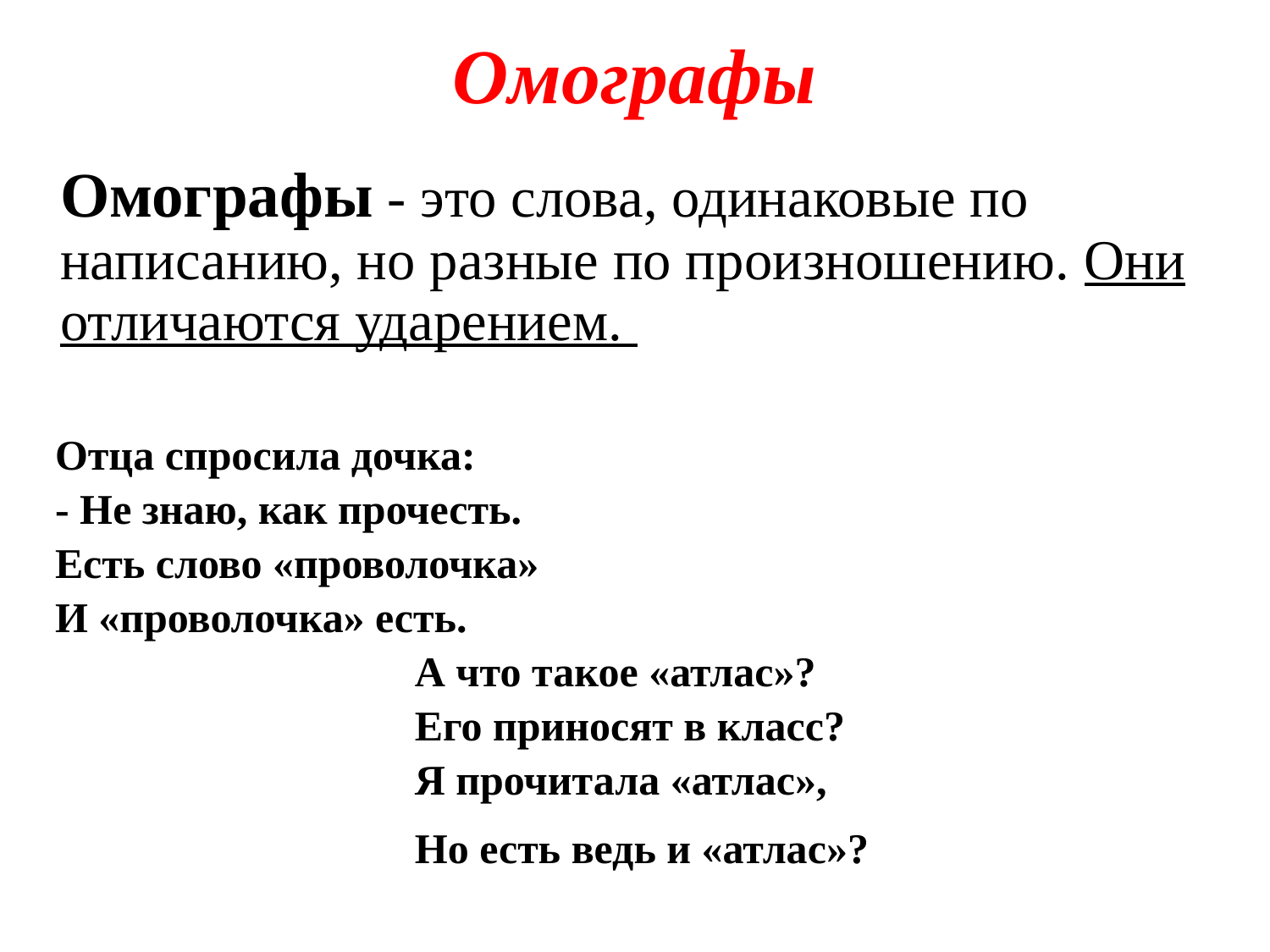

# Омографы
   Омографы - это слова, одинаковые по написанию, но разные по произношению. Они отличаются ударением.

    Отца спросила дочка:
    - Не знаю, как прочесть.
    Есть слово «проволочка»
    И «проволочка» есть.
                                      А что такое «атлас»?
                                      Его приносят в класс?
                                      Я прочитала «атлас»,
                                      Но есть ведь и «атлас»?